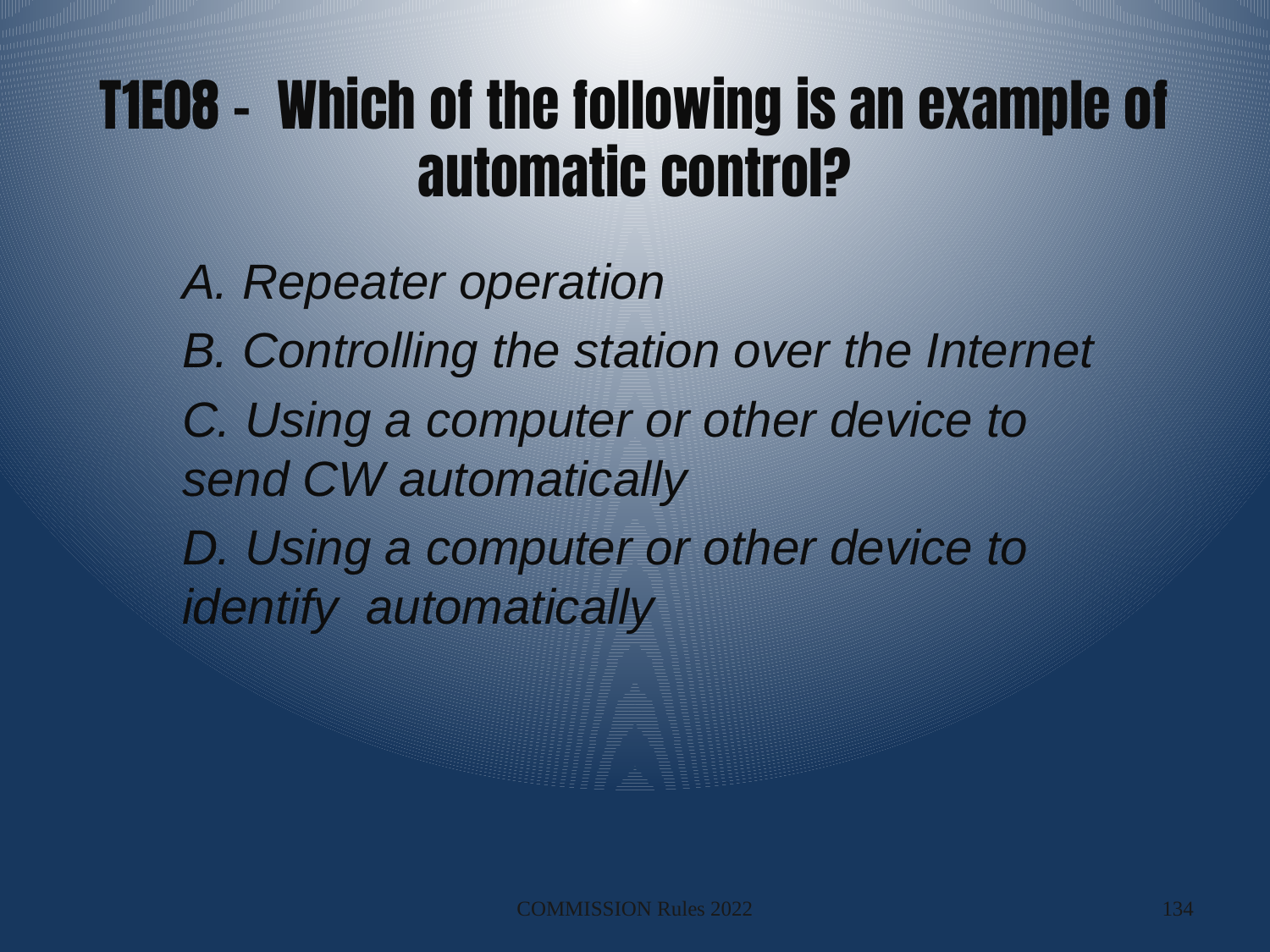

# T1E08 -  Which of the following is an example of automatic control?
A. Repeater operation
B. Controlling the station over the Internet
C. Using a computer or other device to send CW automatically
D. Using a computer or other device to identify  automatically

COMMISSION Rules 2022
134